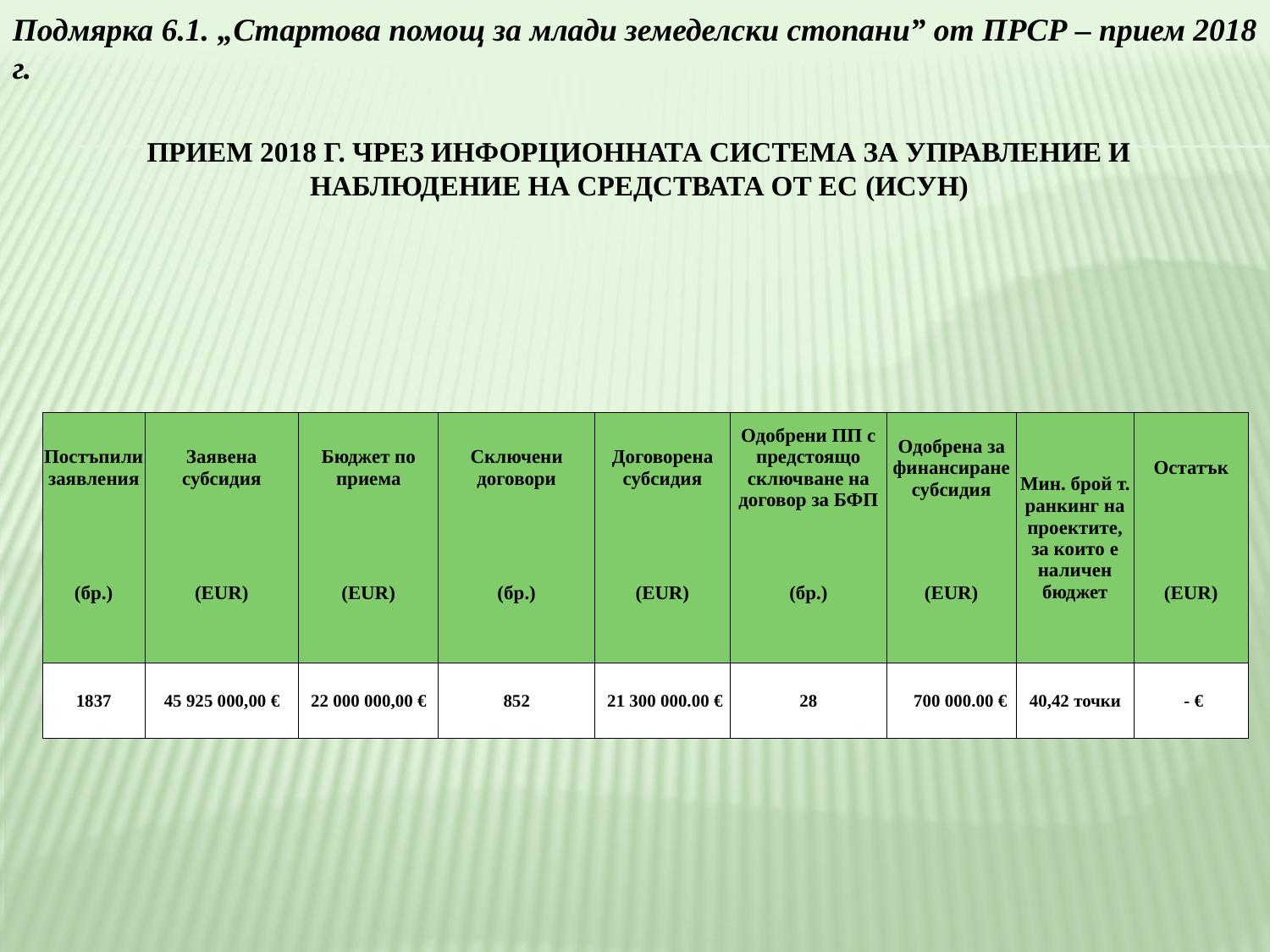

Подмярка 6.1. „Стартова помощ за млади земеделски стопани” от ПРСР – прием 2018 г.

ПРИЕМ 2018 Г. ЧРЕЗ ИНФОРЦИОННАТА СИСТЕМА ЗА УПРАВЛЕНИЕ И НАБЛЮДЕНИЕ НА СРЕДСТВАТА ОТ ЕС (ИСУН)
| Постъпили заявления | Заявена субсидия | Бюджет по приема | Сключени договори | Договорена субсидия | Одобрени ПП с предстоящо сключване на договор за БФП | Одобрена за финансиране субсидия | Мин. брой т. ранкинг на проектите, за които е наличен бюджет | Остатък |
| --- | --- | --- | --- | --- | --- | --- | --- | --- |
| (бр.) | (EUR) | (EUR) | (бр.) | (EUR) | (бр.) | (EUR) |  | (EUR) |
| 1837 | 45 925 000,00 € | 22 000 000,00 € | 852 | 21 300 000.00 € | 28 | 700 000.00 € | 40,42 точки | - € |